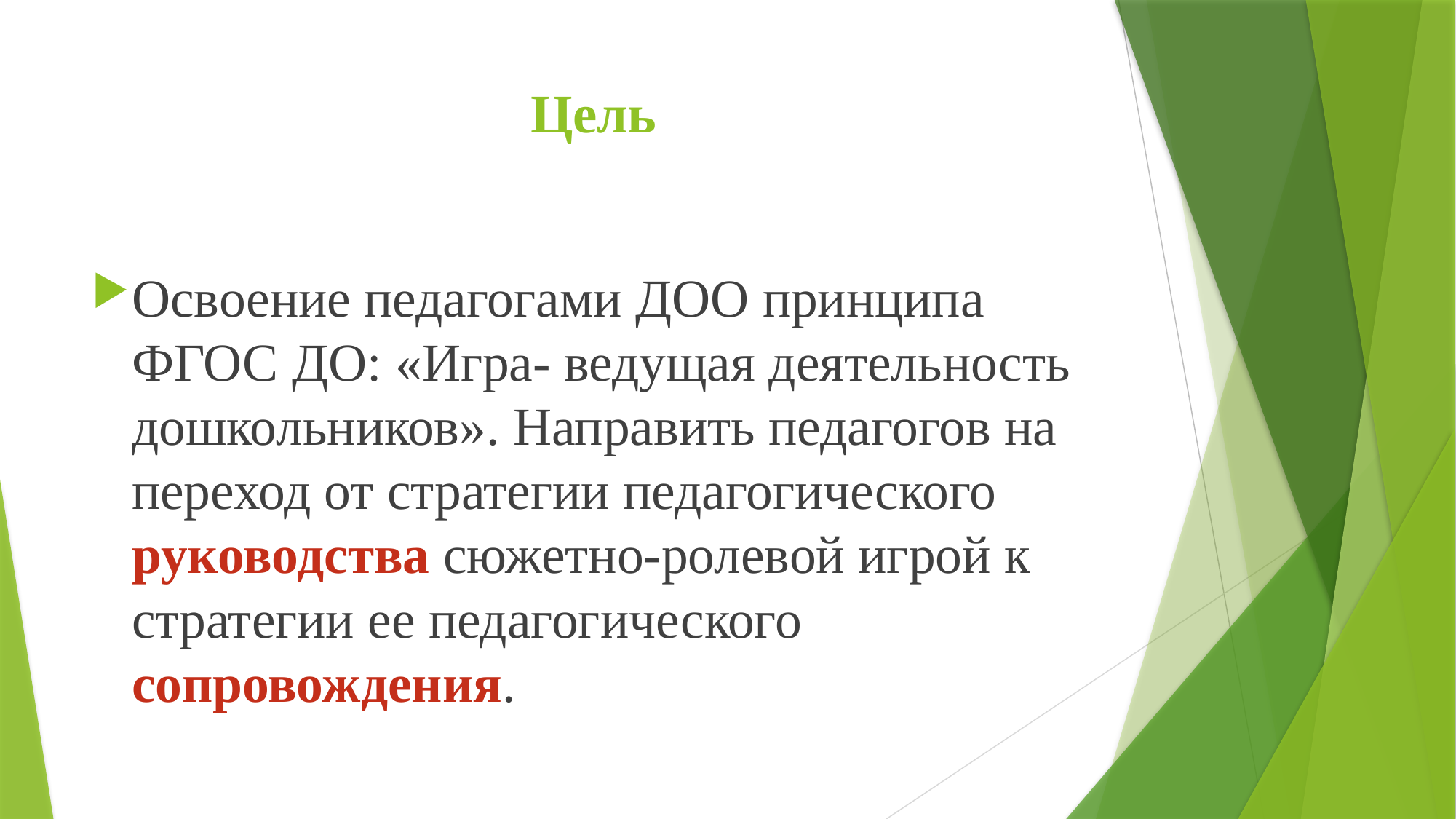

# Цель
Освоение педагогами ДОО принципа ФГОС ДО: «Игра- ведущая деятельность дошкольников». Направить педагогов на переход от стратегии педагогического руководства сюжетно-ролевой игрой к стратегии ее педагогического сопровождения.